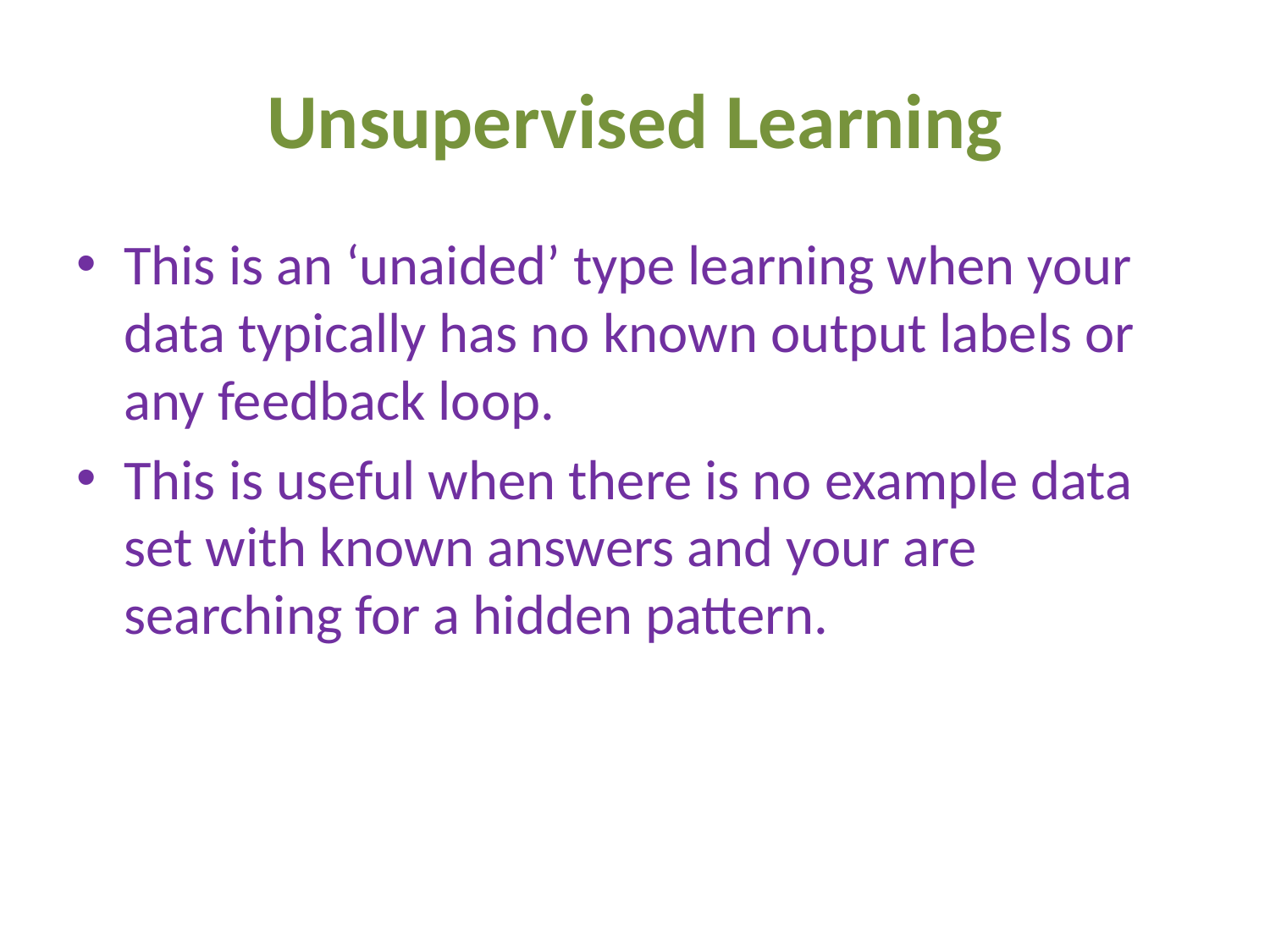

# Unsupervised Learning
This is an ‘unaided’ type learning when your data typically has no known output labels or any feedback loop.
This is useful when there is no example data set with known answers and your are searching for a hidden pattern.